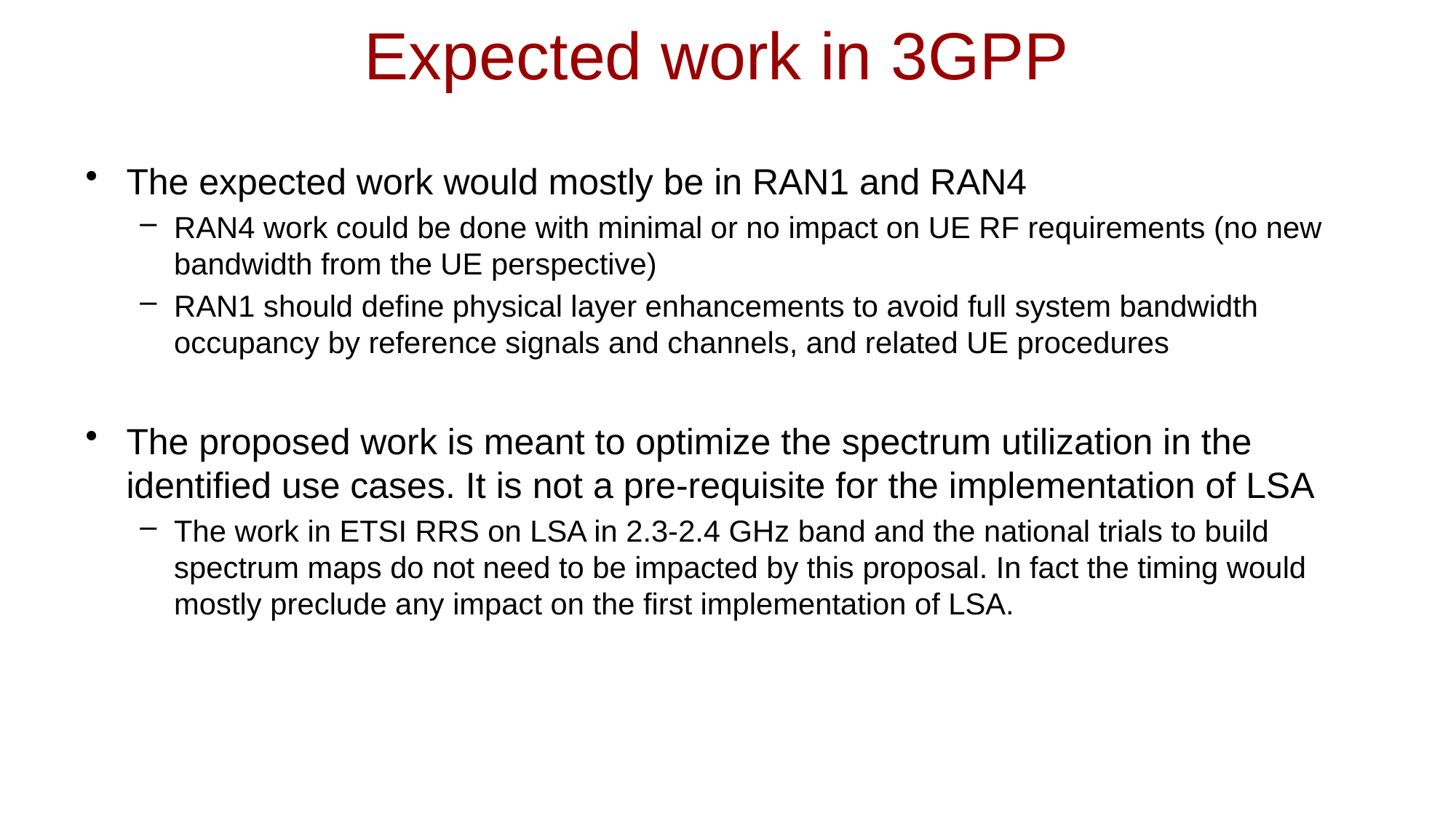

# Expected work in 3GPP
The expected work would mostly be in RAN1 and RAN4
RAN4 work could be done with minimal or no impact on UE RF requirements (no new bandwidth from the UE perspective)
RAN1 should define physical layer enhancements to avoid full system bandwidth occupancy by reference signals and channels, and related UE procedures

The proposed work is meant to optimize the spectrum utilization in the identified use cases. It is not a pre-requisite for the implementation of LSA
The work in ETSI RRS on LSA in 2.3-2.4 GHz band and the national trials to build spectrum maps do not need to be impacted by this proposal. In fact the timing would mostly preclude any impact on the first implementation of LSA.